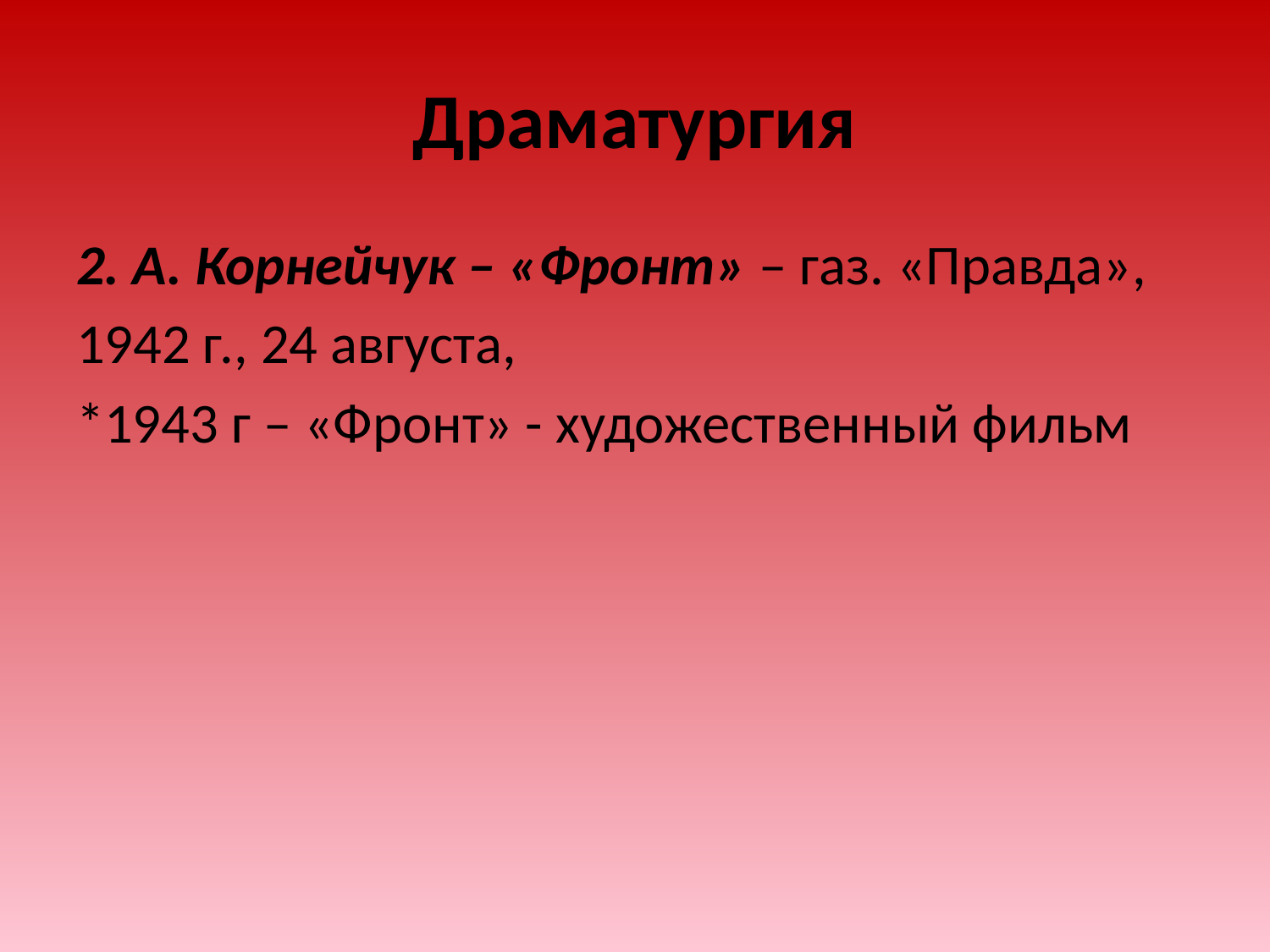

# Драматургия
2. А. Корнейчук – «Фронт» – газ. «Правда»,
1942 г., 24 августа,
*1943 г – «Фронт» - художественный фильм